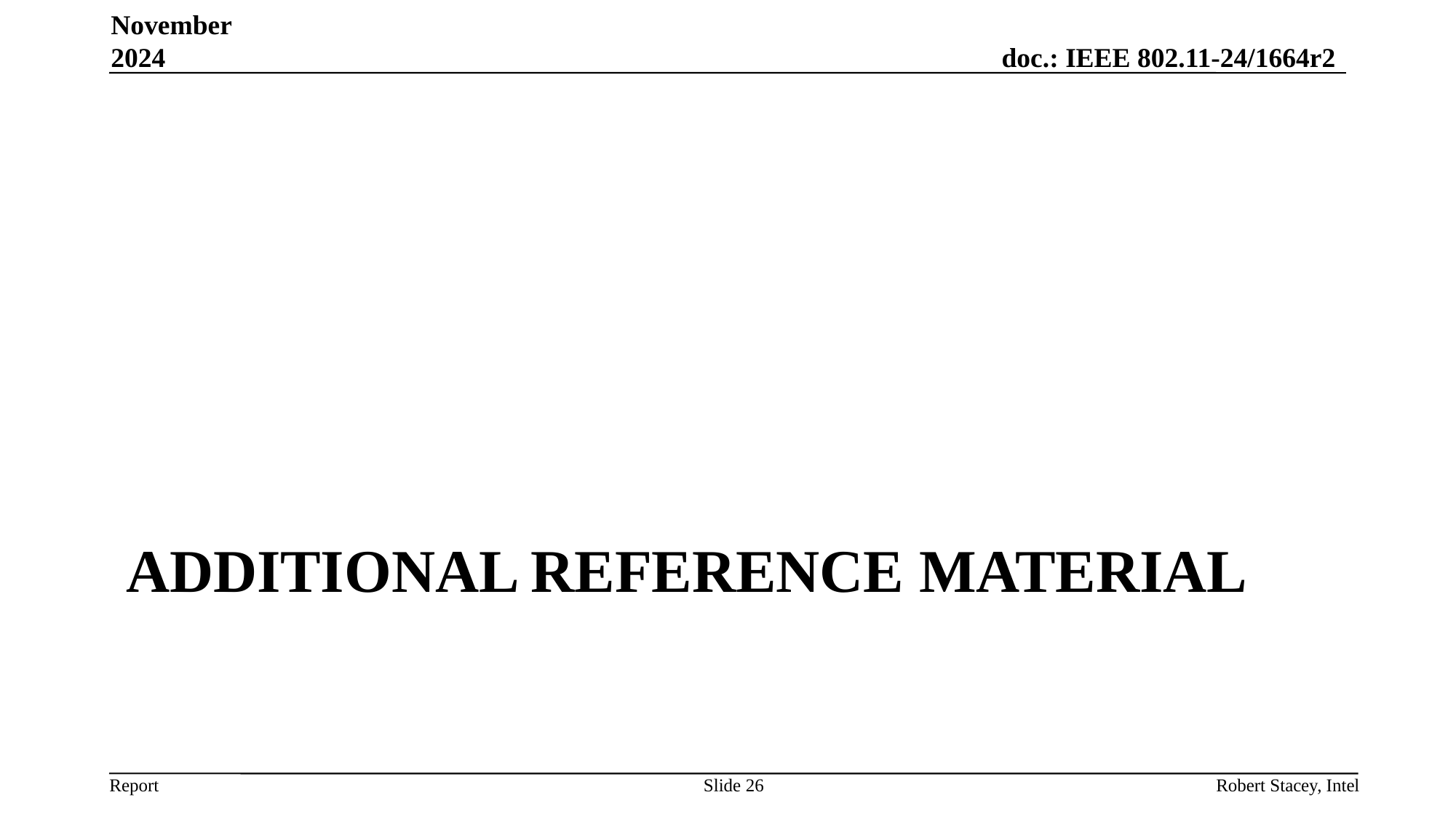

November 2024

# Additional Reference material
Slide 26
Robert Stacey, Intel